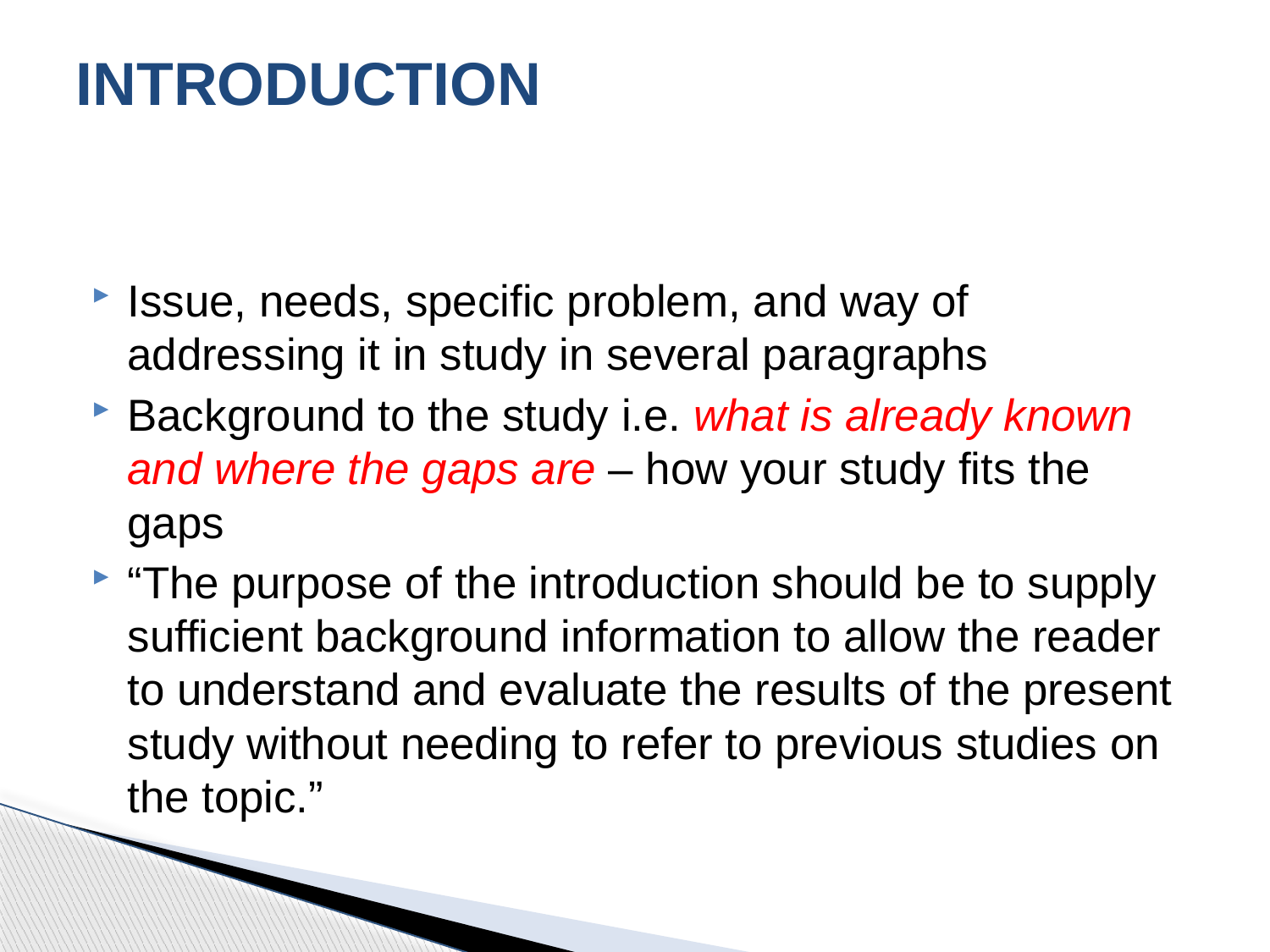

# INTRODUCTION

Issue, needs, specific problem, and way of addressing it in study in several paragraphs
Background to the study i.e. what is already known and where the gaps are – how your study fits the gaps
“The purpose of the introduction should be to supply sufficient background information to allow the reader to understand and evaluate the results of the present study without needing to refer to previous studies on the topic.”